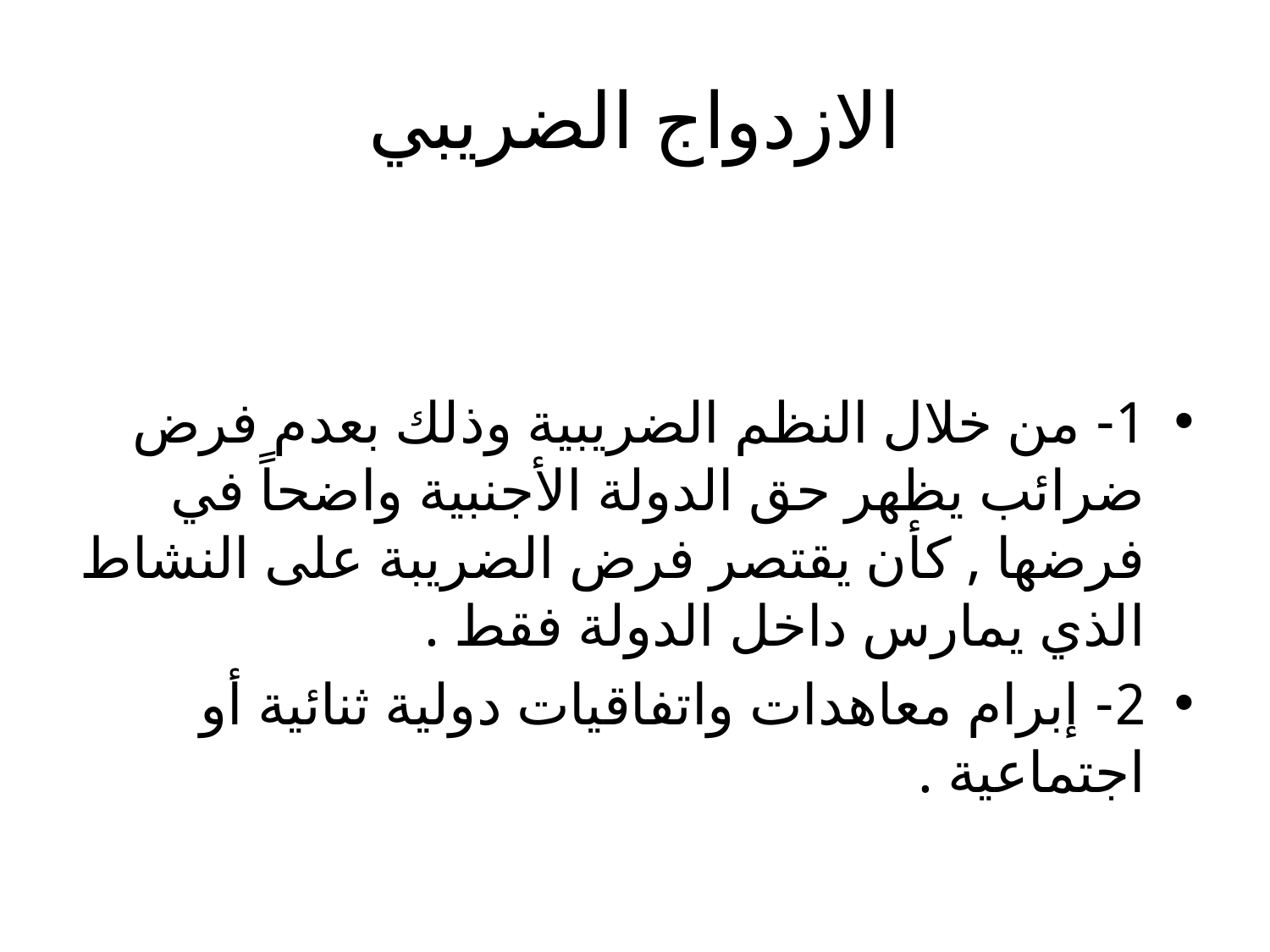

# الازدواج الضريبي

1- من خلال النظم الضريبية وذلك بعدم فرض ضرائب يظهر حق الدولة الأجنبية واضحاً في فرضها , كأن يقتصر فرض الضريبة على النشاط الذي يمارس داخل الدولة فقط .
2- إبرام معاهدات واتفاقيات دولية ثنائية أو اجتماعية .